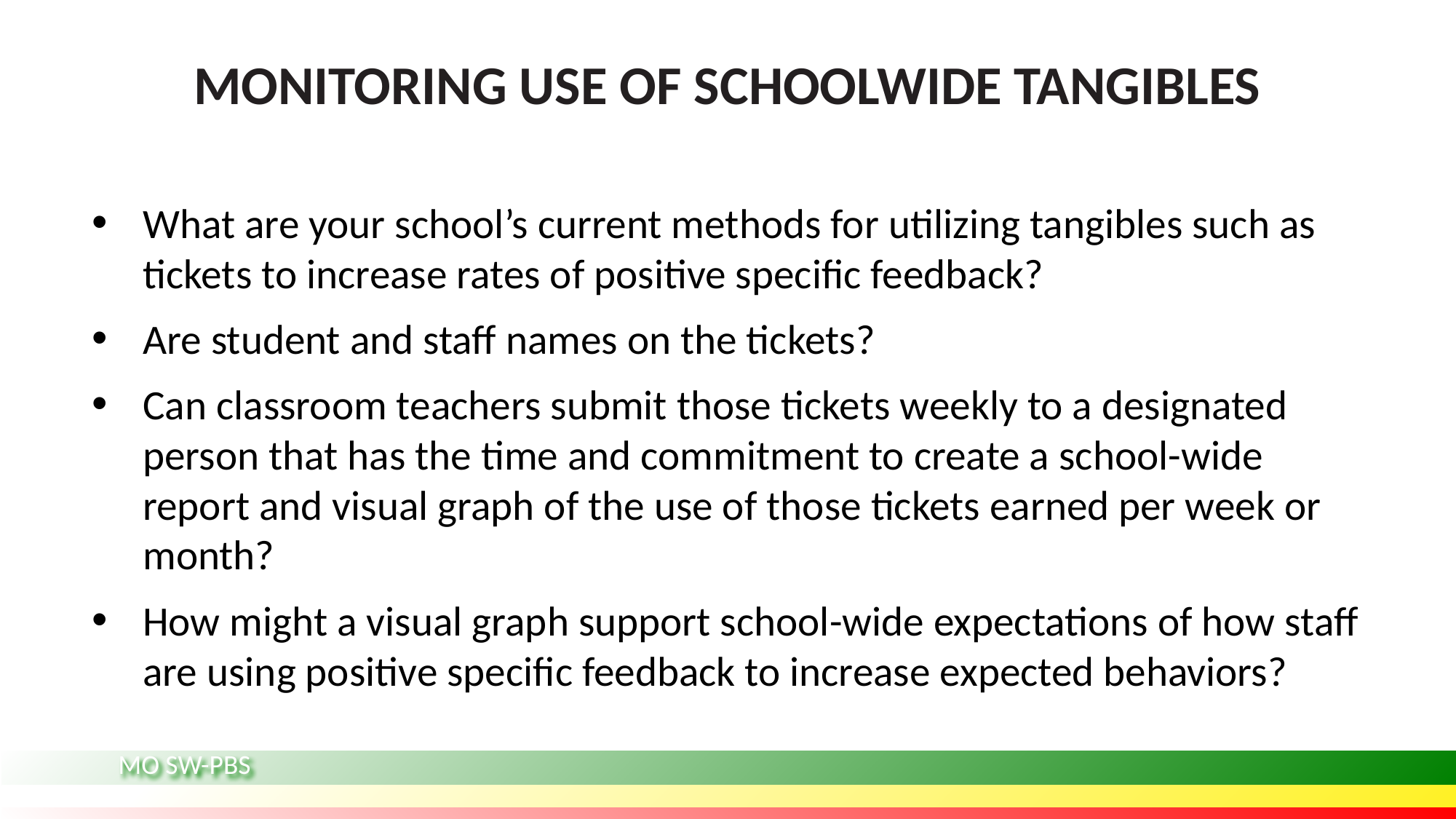

# MONITORING USE OF SCHOOLWIDE TANGIBLES
What are your school’s current methods for utilizing tangibles such as tickets to increase rates of positive specific feedback?
Are student and staff names on the tickets?
Can classroom teachers submit those tickets weekly to a designated person that has the time and commitment to create a school-wide report and visual graph of the use of those tickets earned per week or month?
How might a visual graph support school-wide expectations of how staff are using positive specific feedback to increase expected behaviors?